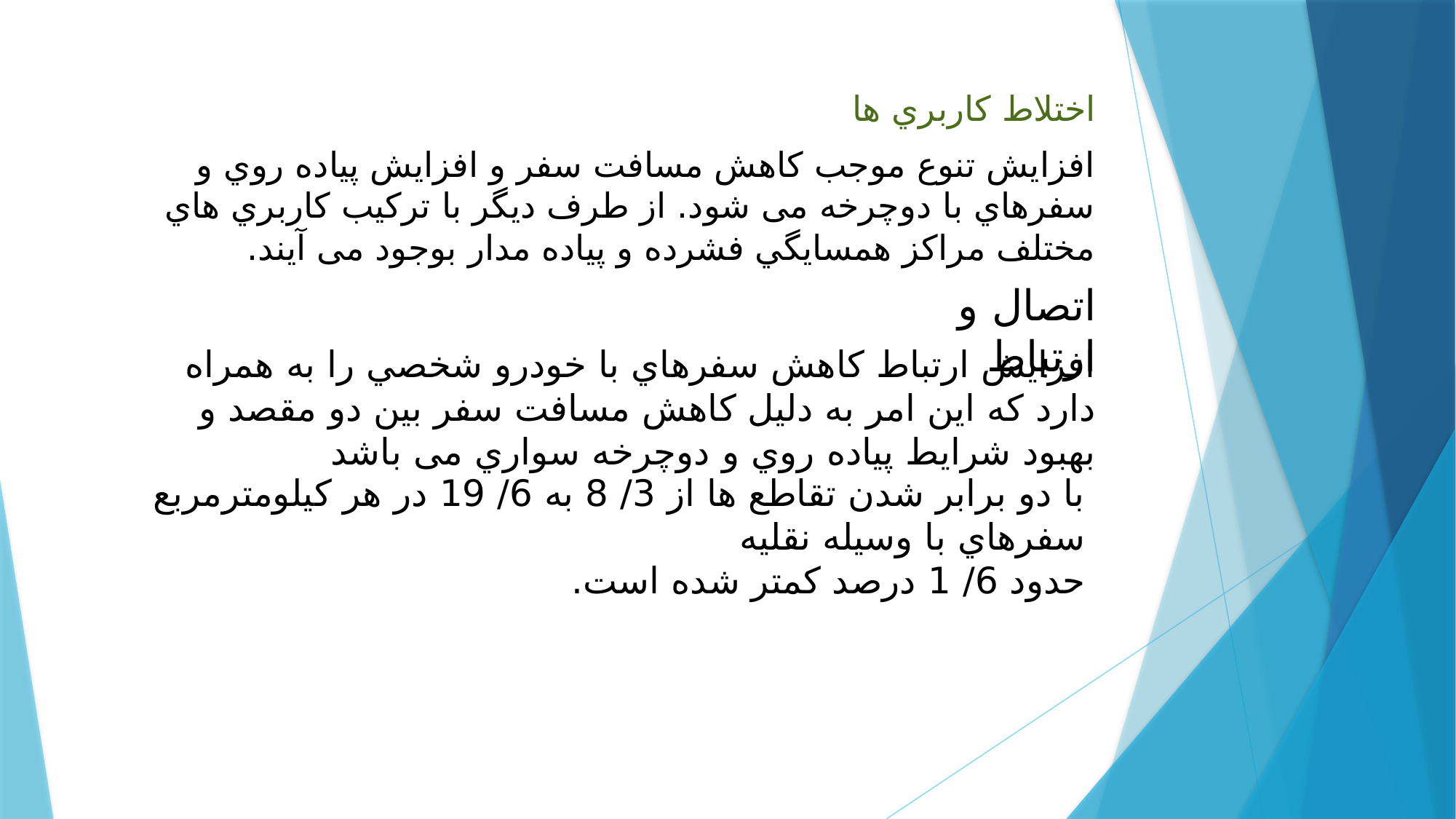

اختلاط كاربري ها
افزايش تنوع موجب كاهش مسافت سفر و افزايش پياده روي و سفرهاي با دوچرخه می شود. از طرف ديگر با تركيب كاربري هاي مختلف مراكز همسايگي فشرده و پياده مدار بوجود می آيند.
اتصال و ارتباط
افزايش ارتباط كاهش سفرهاي با خودرو شخصي را به همراه دارد كه اين امر به دليل كاهش مسافت سفر بين دو مقصد و بهبود شرايط پياده روي و دوچرخه سواري می باشد
با دو برابر شدن تقاطع ها از 3/ 8 به 6/ 19 در هر كيلومترمربع سفرهاي با وسيله نقليه
حدود 6/ 1 درصد كمتر شده است.